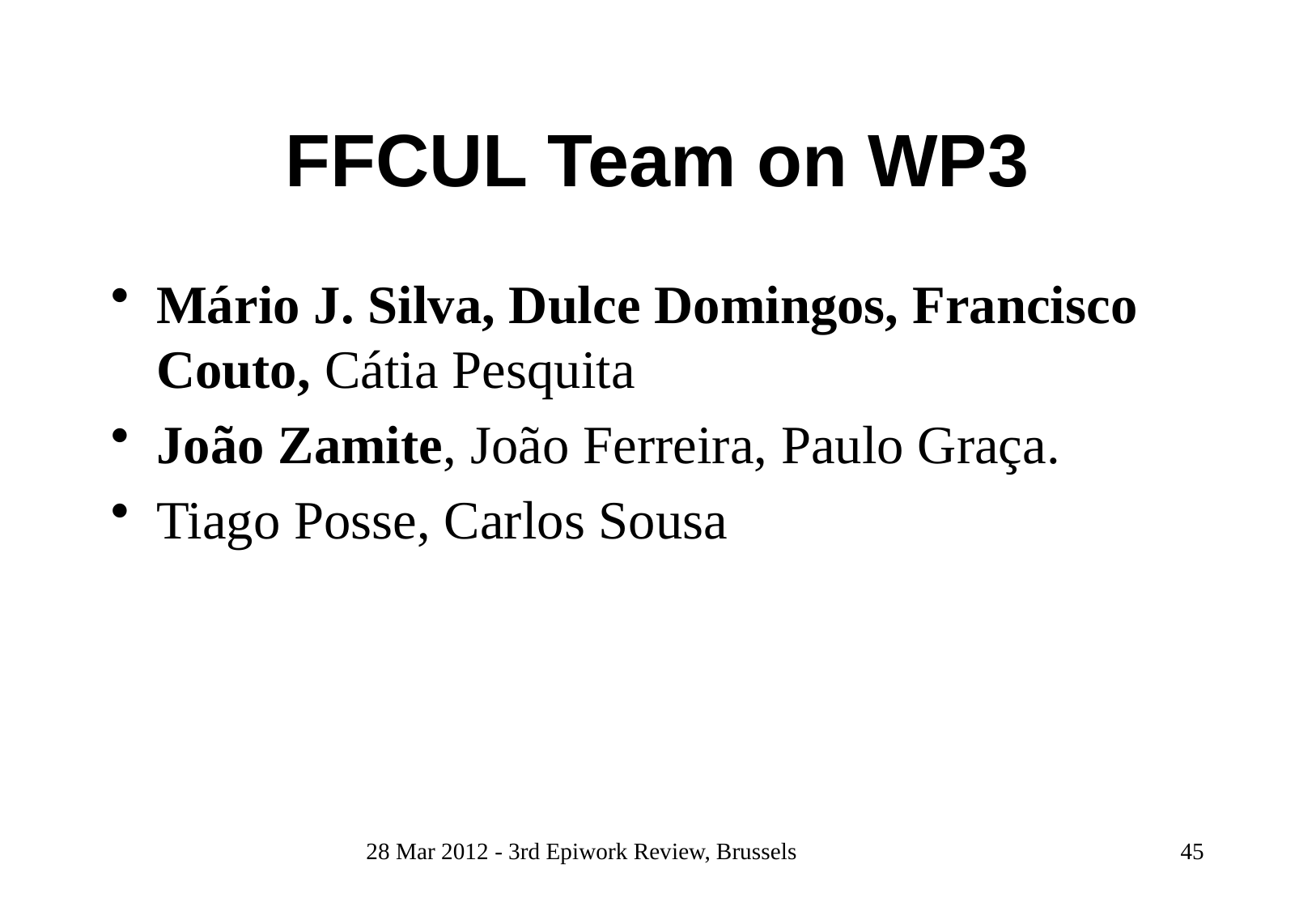

# FFCUL Team on WP3
Mário J. Silva, Dulce Domingos, Francisco Couto, Cátia Pesquita
João Zamite, João Ferreira, Paulo Graça.
Tiago Posse, Carlos Sousa
28 Mar 2012 - 3rd Epiwork Review, Brussels
45